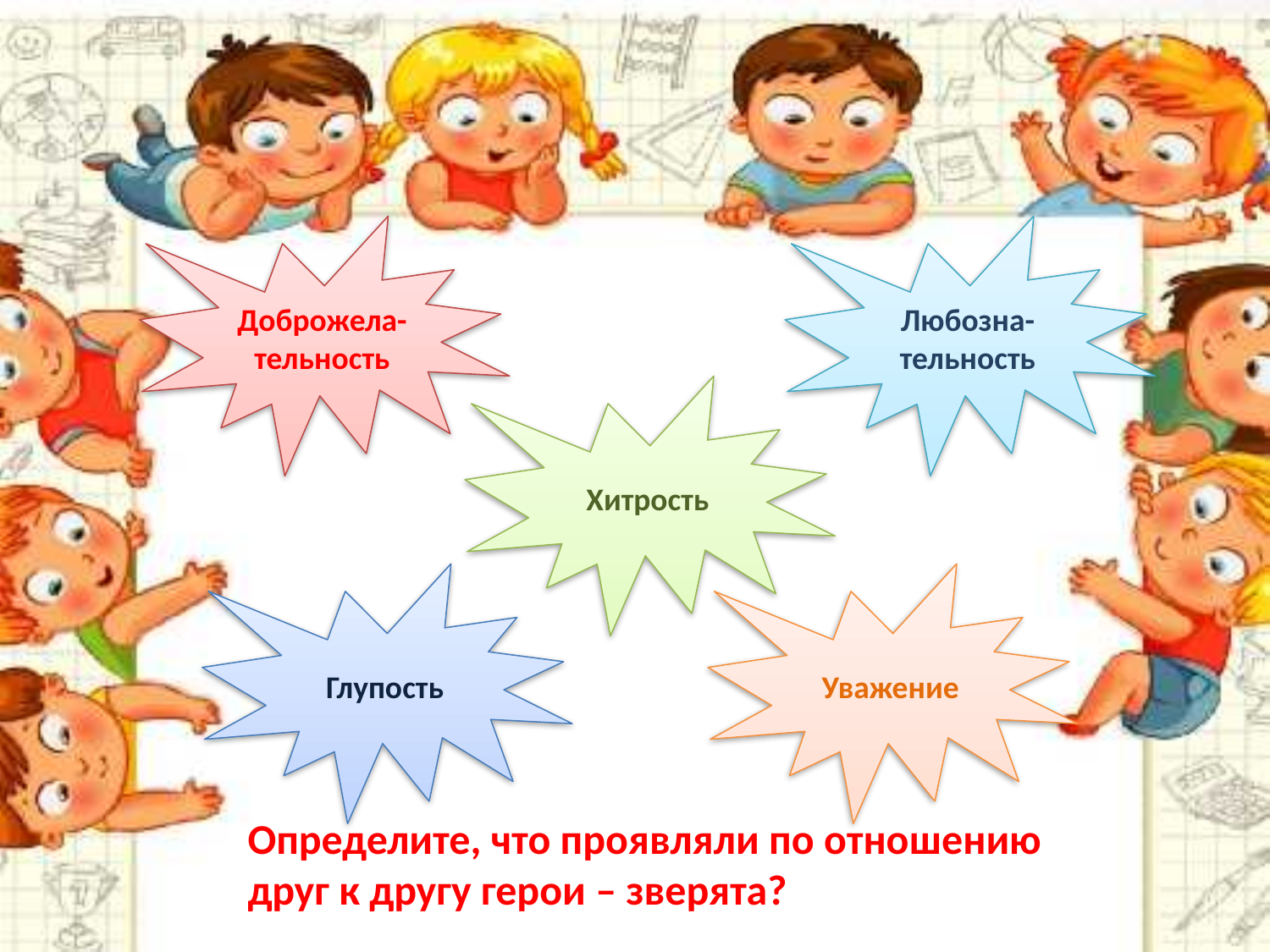

Доброжела-тельность
Любозна-тельность
Хитрость
Глупость
Уважение
Определите, что проявляли по отношению друг к другу герои – зверята?